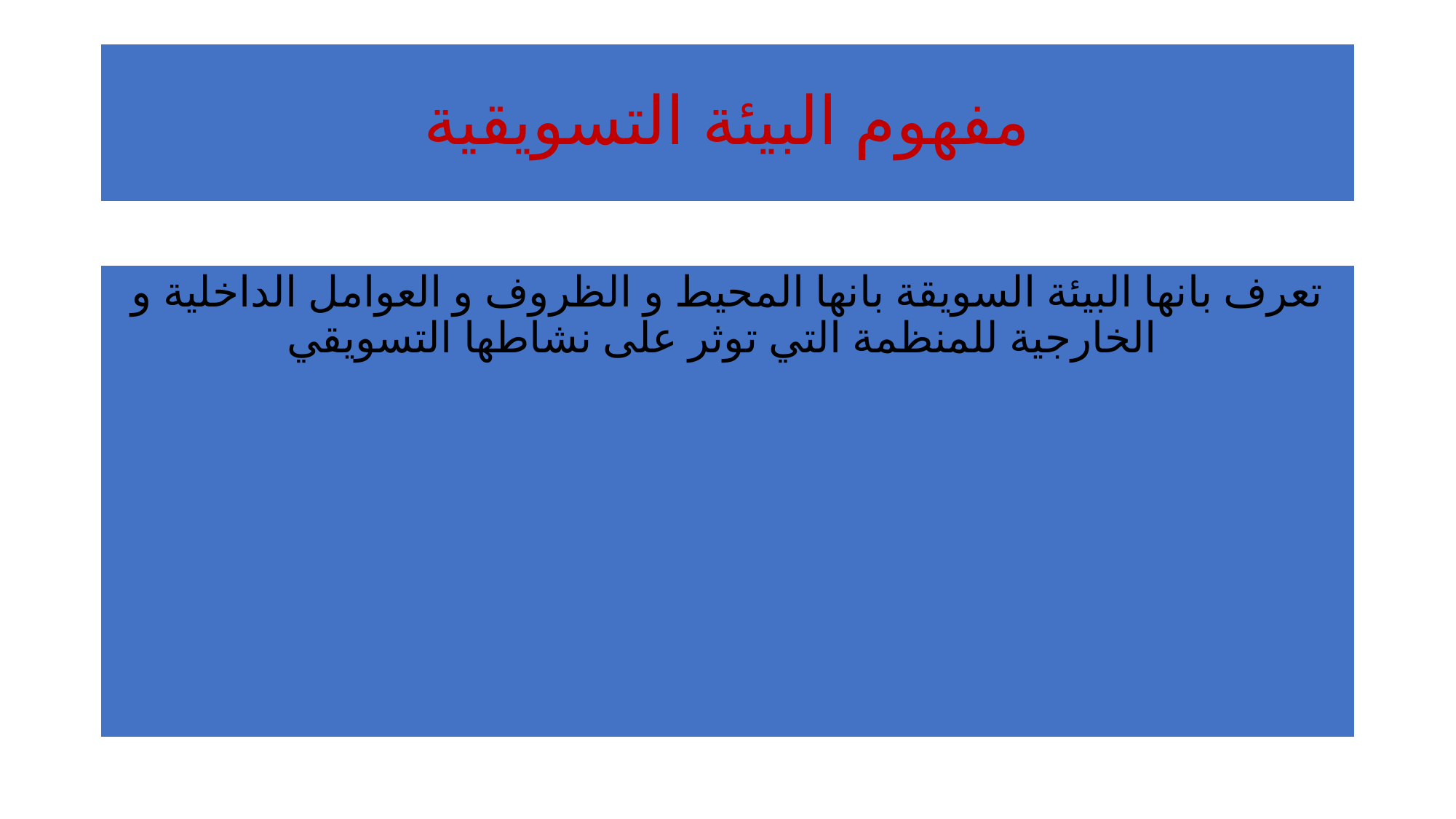

# مفهوم البيئة التسويقية
تعرف بانها البيئة السويقة بانها المحيط و الظروف و العوامل الداخلية و الخارجية للمنظمة التي توثر على نشاطها التسويقي